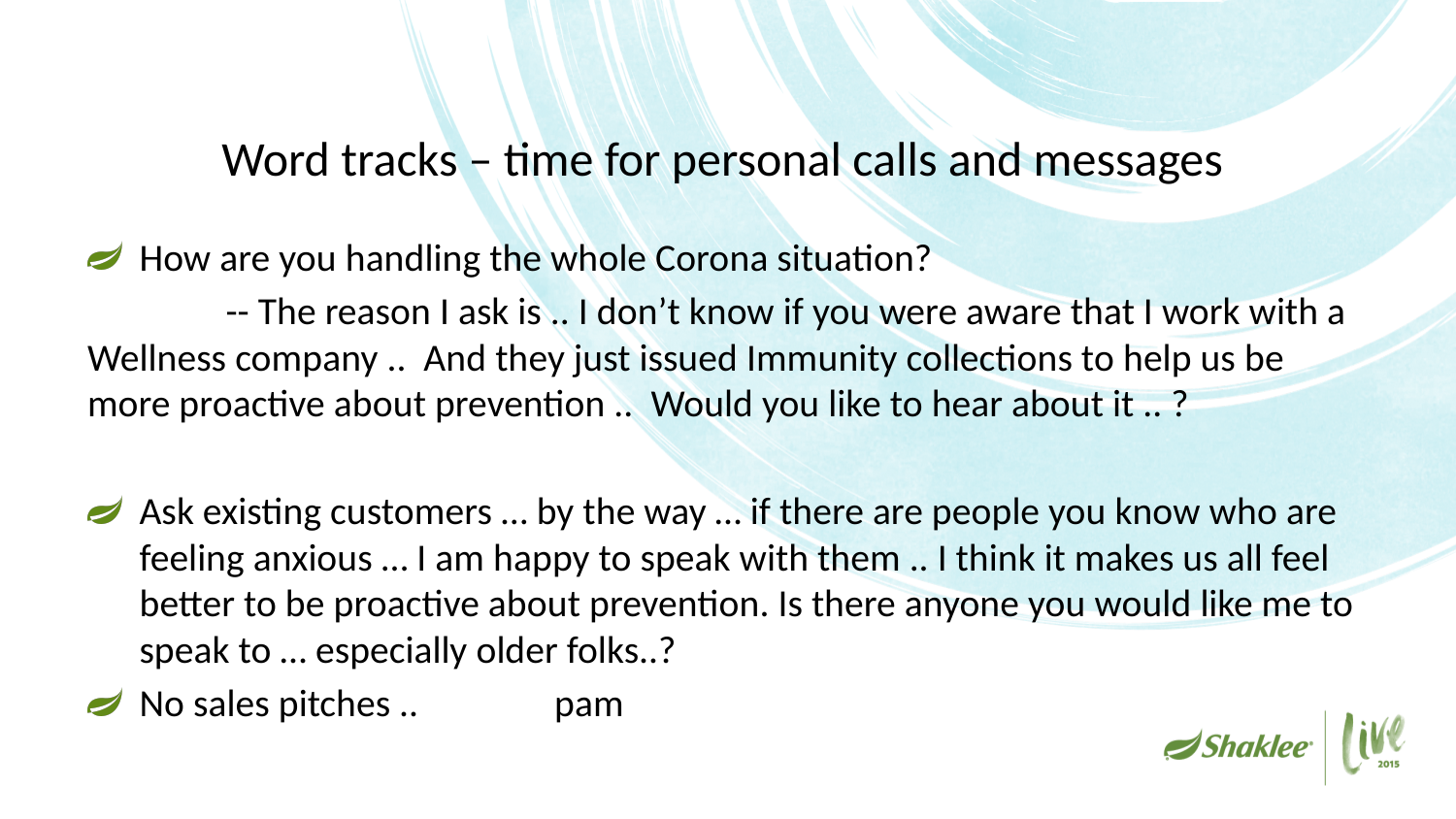

# Word tracks – time for personal calls and messages
How are you handling the whole Corona situation?
	-- The reason I ask is .. I don’t know if you were aware that I work with a Wellness company ..  And they just issued Immunity collections to help us be more proactive about prevention ..  Would you like to hear about it .. ?

Ask existing customers … by the way … if there are people you know who are feeling anxious … I am happy to speak with them .. I think it makes us all feel better to be proactive about prevention. Is there anyone you would like me to speak to … especially older folks..?
No sales pitches .. 									pam